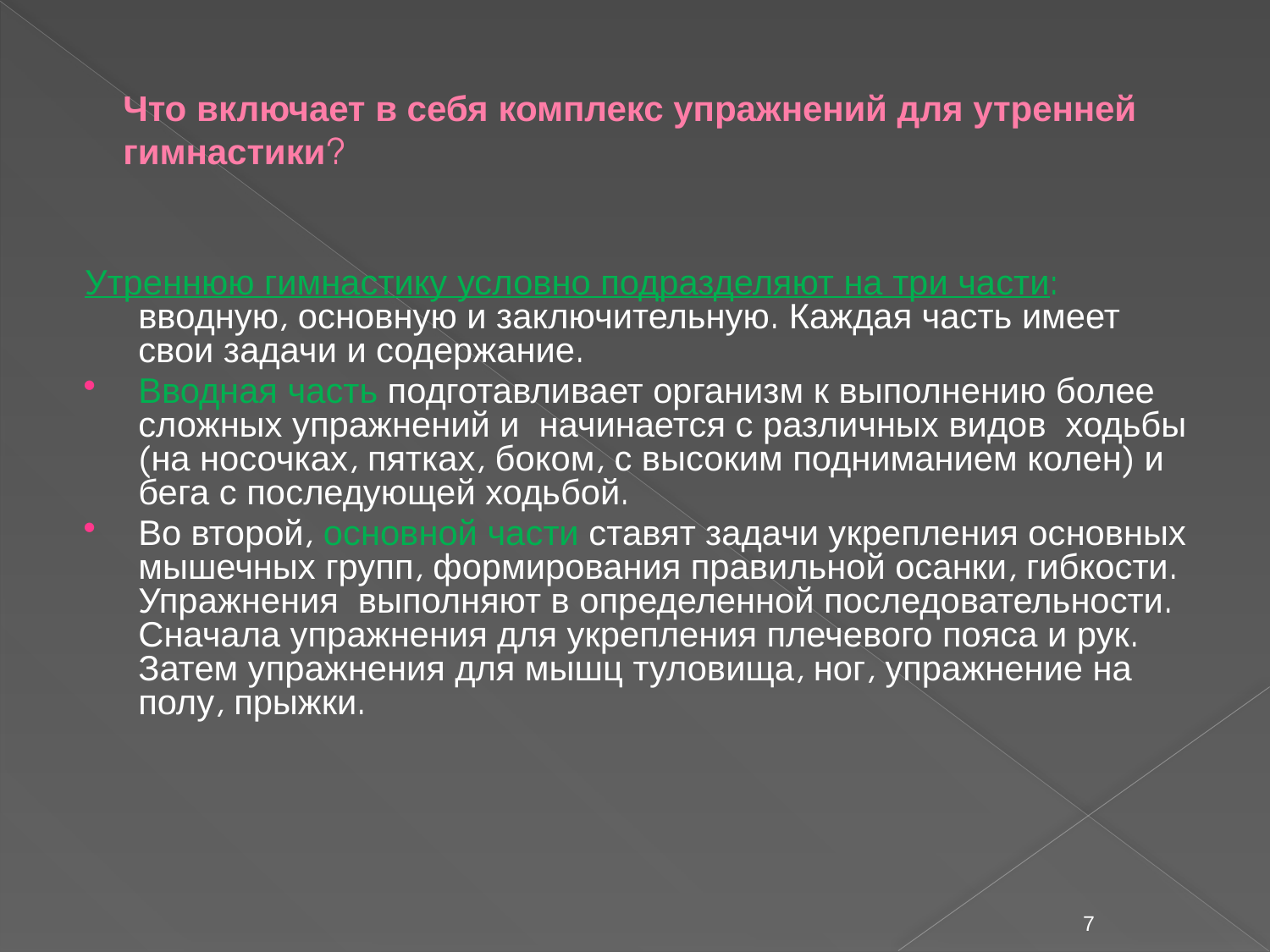

# Что включает в себя комплекс упражнений для утренней гимнастики?
Утреннюю гимнастику условно подразделяют на три части: вводную, основную и заключительную. Каждая часть имеет свои задачи и содержание.
Вводная часть подготавливает организм к выполнению более сложных упражнений и  начинается с различных видов  ходьбы (на носочках, пятках, боком, с высоким подниманием колен) и бега с последующей ходьбой.
Во второй, основной части ставят задачи укрепления основных мышечных групп, формирования правильной осанки, гибкости. Упражнения  выполняют в определенной последовательности. Сначала упражнения для укрепления плечевого пояса и рук. Затем упражнения для мышц туловища, ног, упражнение на полу, прыжки.

7